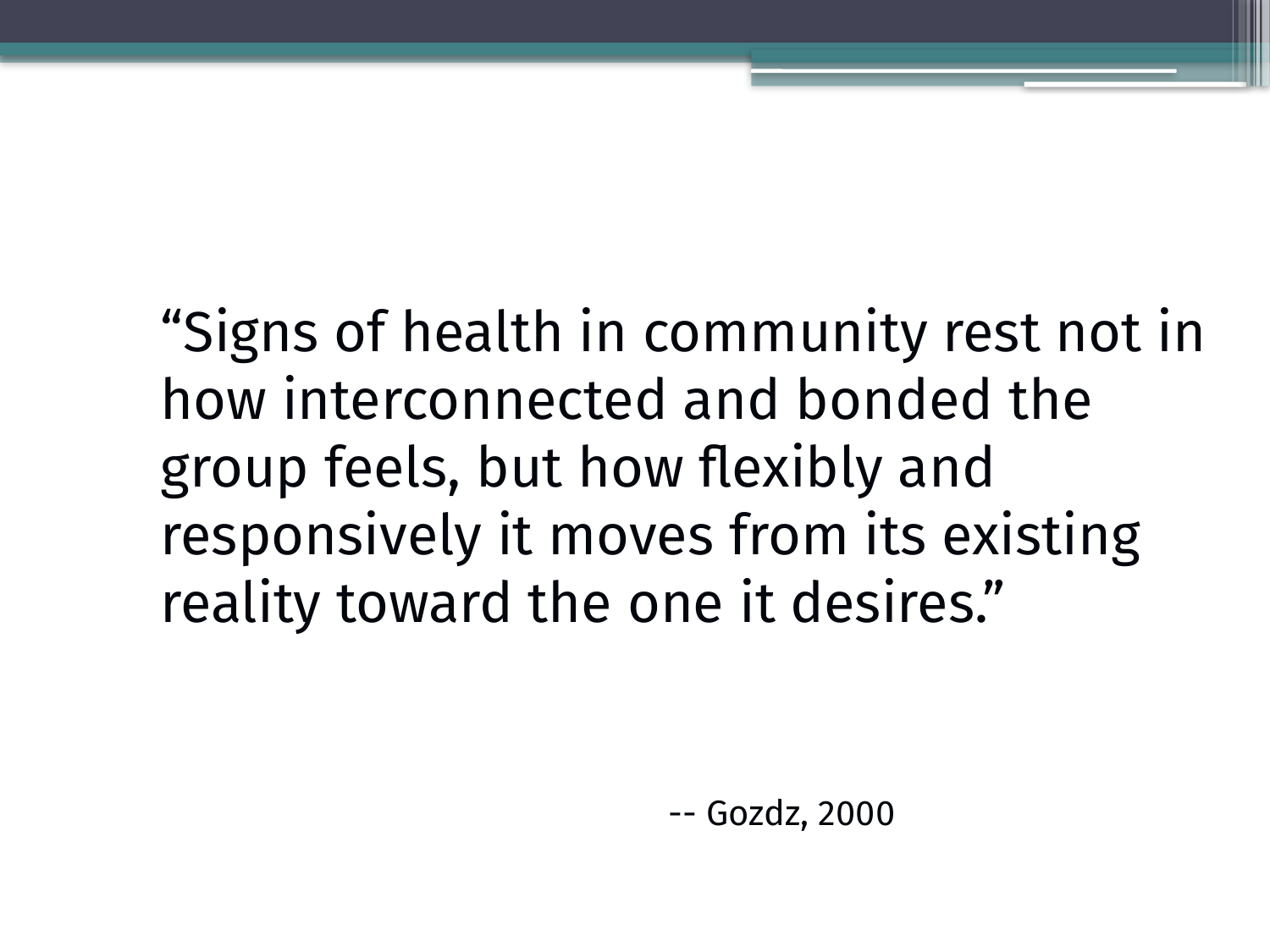

# “Signs of health in community rest not in how interconnected and bonded the group feels, but how flexibly and responsively it moves from its existing reality toward the one it desires.” -- Gozdz, 2000